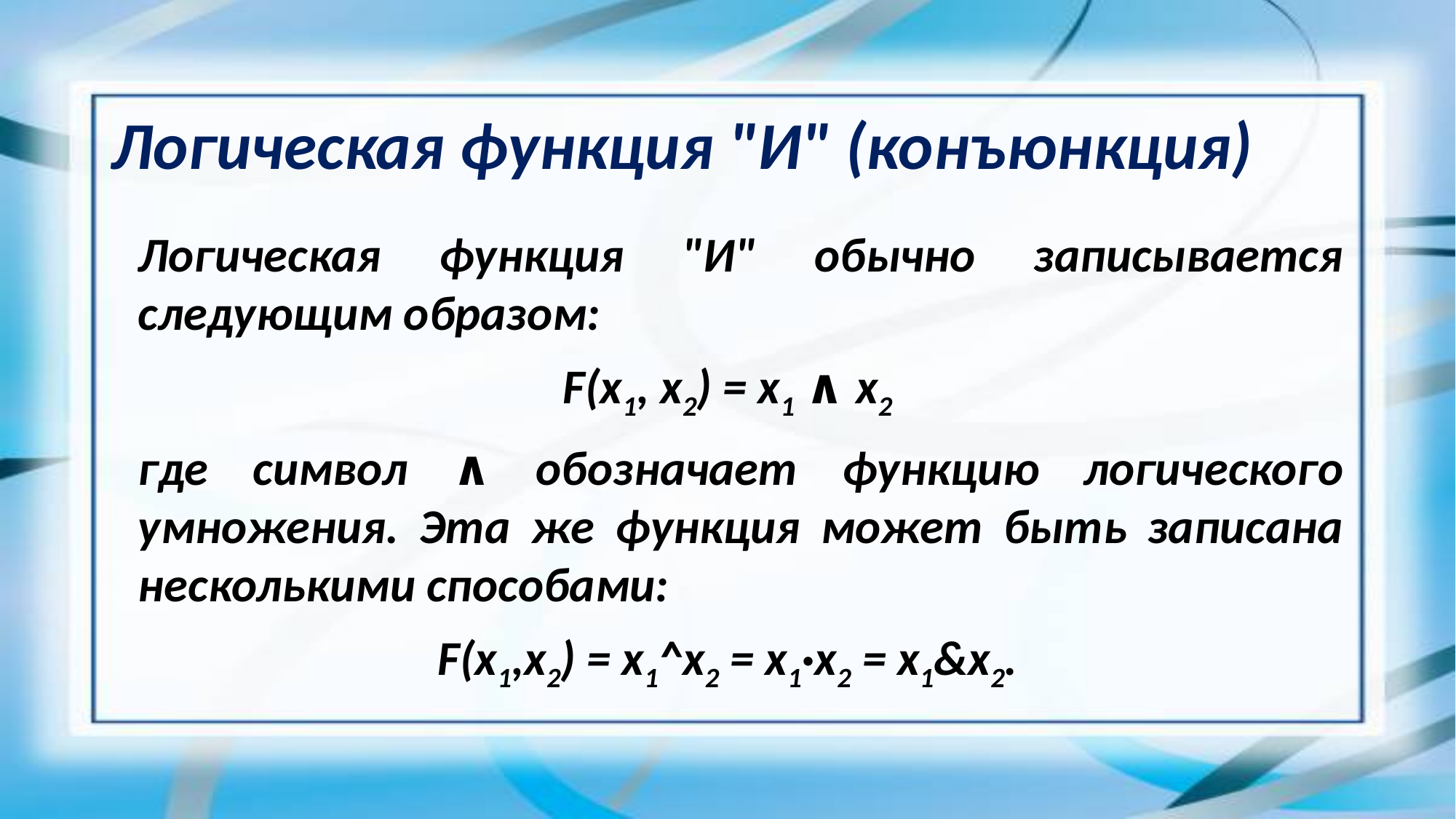

# Логическая функция "И" (конъюнкция)
Логическая функция "И" обычно записывается следующим образом:
F(x1, x2) = x1 ∧ x2
где символ ∧ обозначает функцию логического умножения. Эта же функция может быть записана несколькими способами:
F(x1,x2) = x1^x2 = x1·x2 = x1&x2.